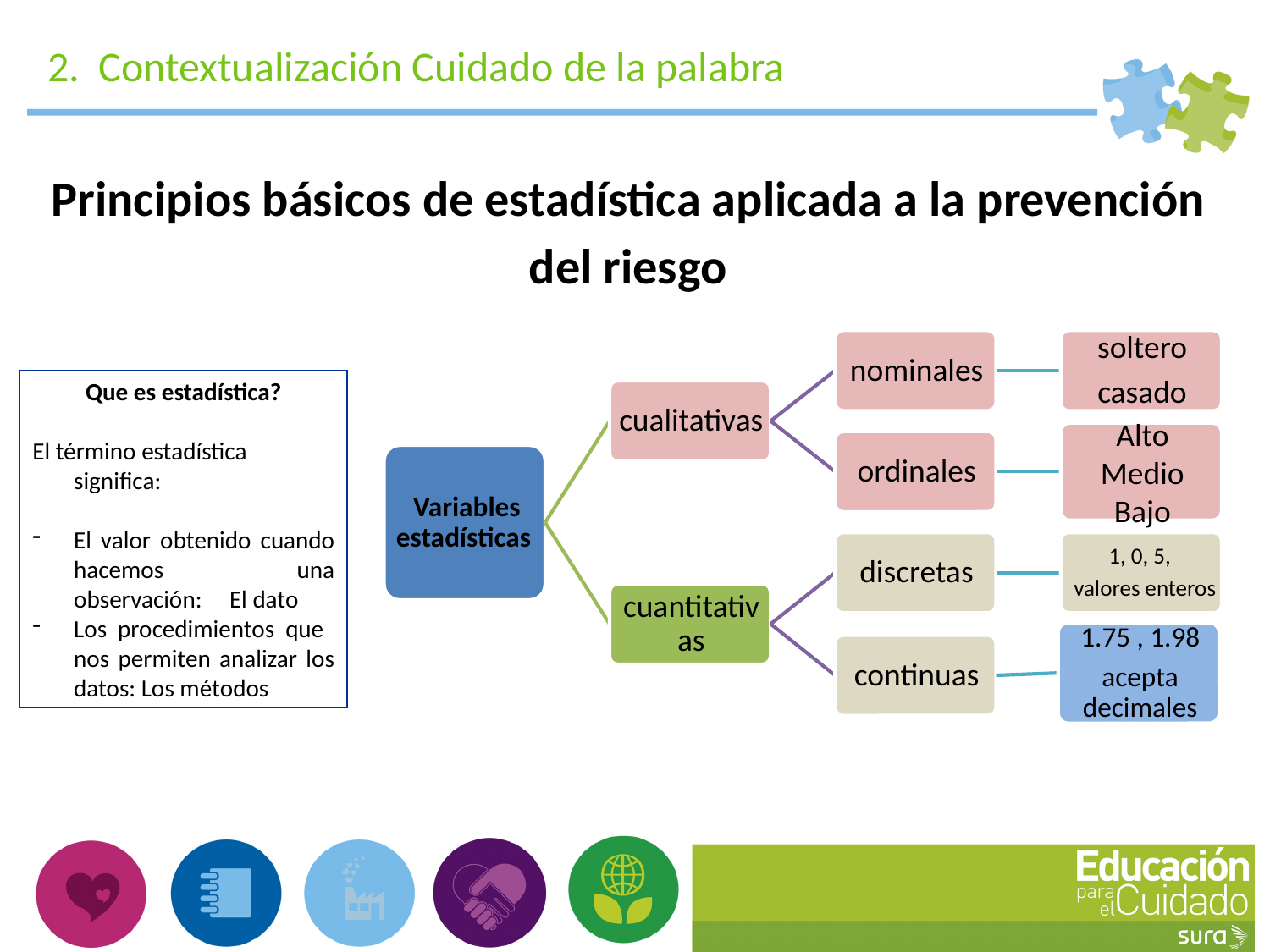

2.  Contextualización Cuidado de la palabra
Principios básicos de estadística aplicada a la prevención del riesgo
Principios básicos de estadística aplicada a la prevención del riesgo
Variables estadísticas

cualitativas

nominales

soltero
casado

ordinales

Alto
Medio
Bajo

cuantitativas

discretas

1, 0, 5,
 valores enteros

continuas

1.75 , 1.98
acepta decimales
Que es estadística?

El término estadística significa:

El valor obtenido cuando hacemos una observación:     El dato
Los procedimientos que  nos permiten analizar los datos: Los métodos